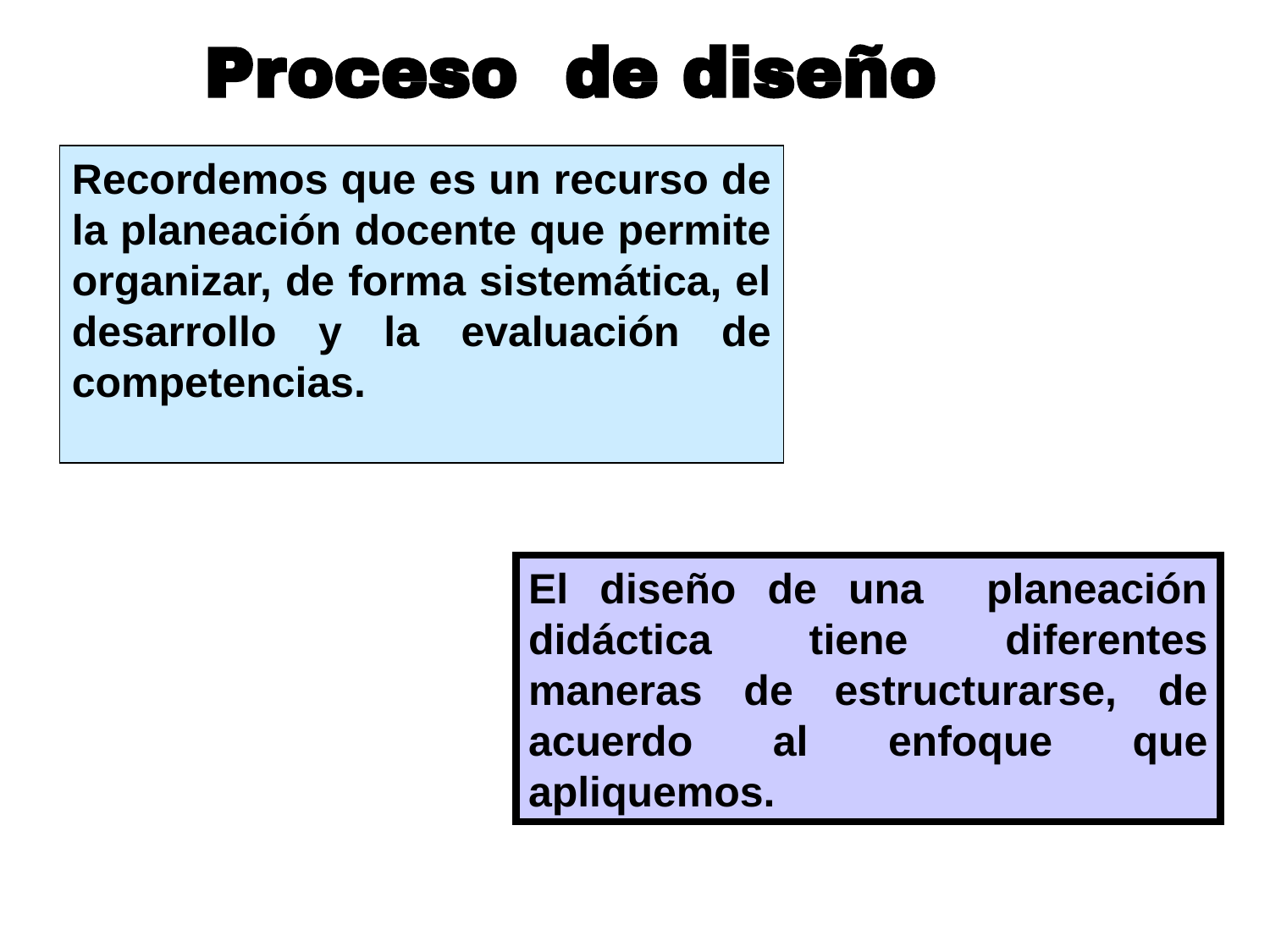

Proceso  de diseño
Recordemos que es un recurso de la planeación docente que permite organizar, de forma sistemática, el desarrollo y la evaluación de competencias.

El diseño de una  planeación didáctica tiene diferentes maneras de estructurarse, de acuerdo al enfoque que apliquemos.